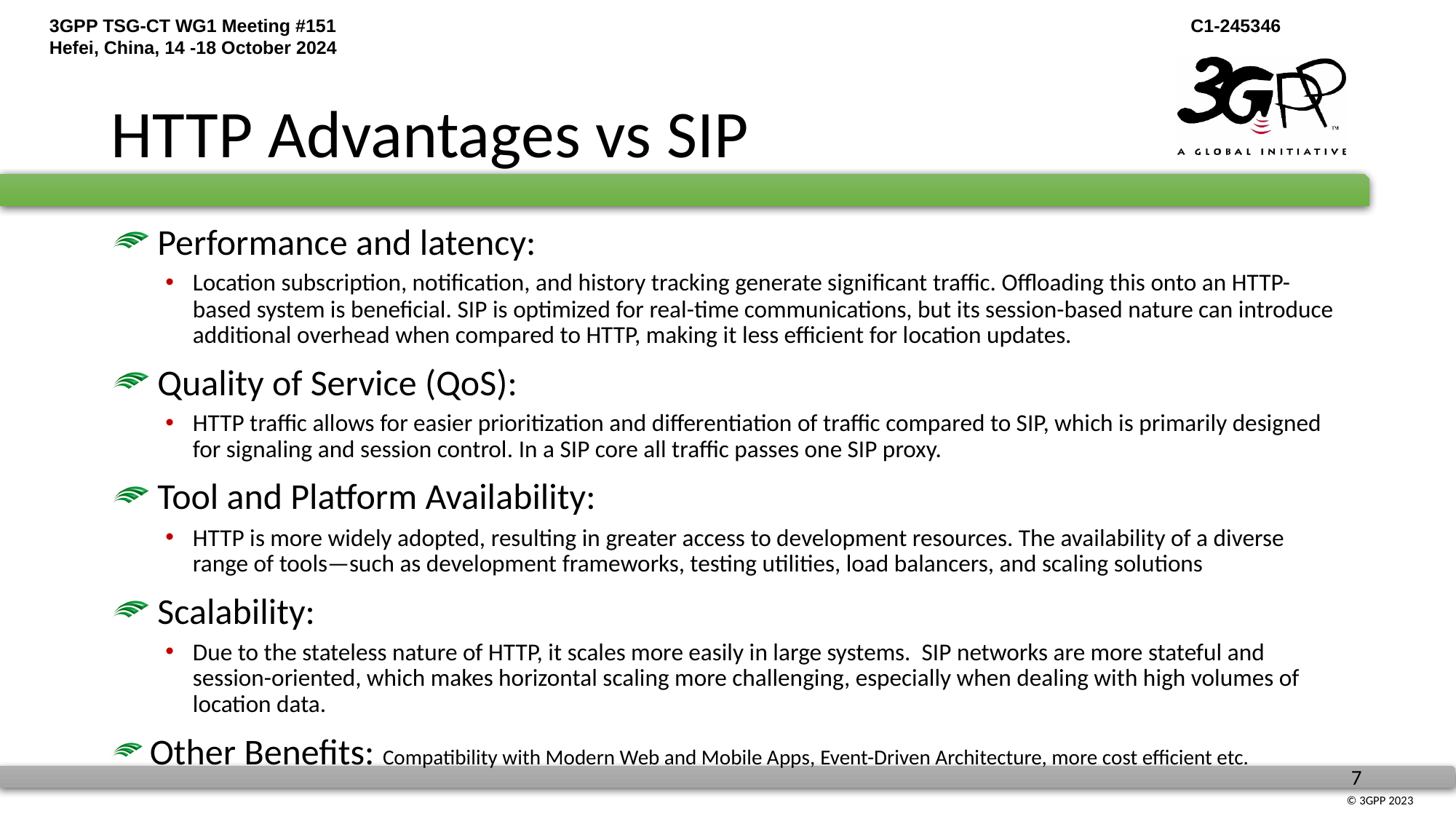

# HTTP Advantages vs SIP
 Performance and latency:
Location subscription, notification, and history tracking generate significant traffic. Offloading this onto an HTTP-based system is beneficial. SIP is optimized for real-time communications, but its session-based nature can introduce additional overhead when compared to HTTP, making it less efficient for location updates.
 Quality of Service (QoS):
HTTP traffic allows for easier prioritization and differentiation of traffic compared to SIP, which is primarily designed for signaling and session control. In a SIP core all traffic passes one SIP proxy.
 Tool and Platform Availability:
HTTP is more widely adopted, resulting in greater access to development resources. The availability of a diverse range of tools—such as development frameworks, testing utilities, load balancers, and scaling solutions
 Scalability:
Due to the stateless nature of HTTP, it scales more easily in large systems.  SIP networks are more stateful and session-oriented, which makes horizontal scaling more challenging, especially when dealing with high volumes of location data.
 Other Benefits: Compatibility with Modern Web and Mobile Apps, Event-Driven Architecture, more cost efficient etc.